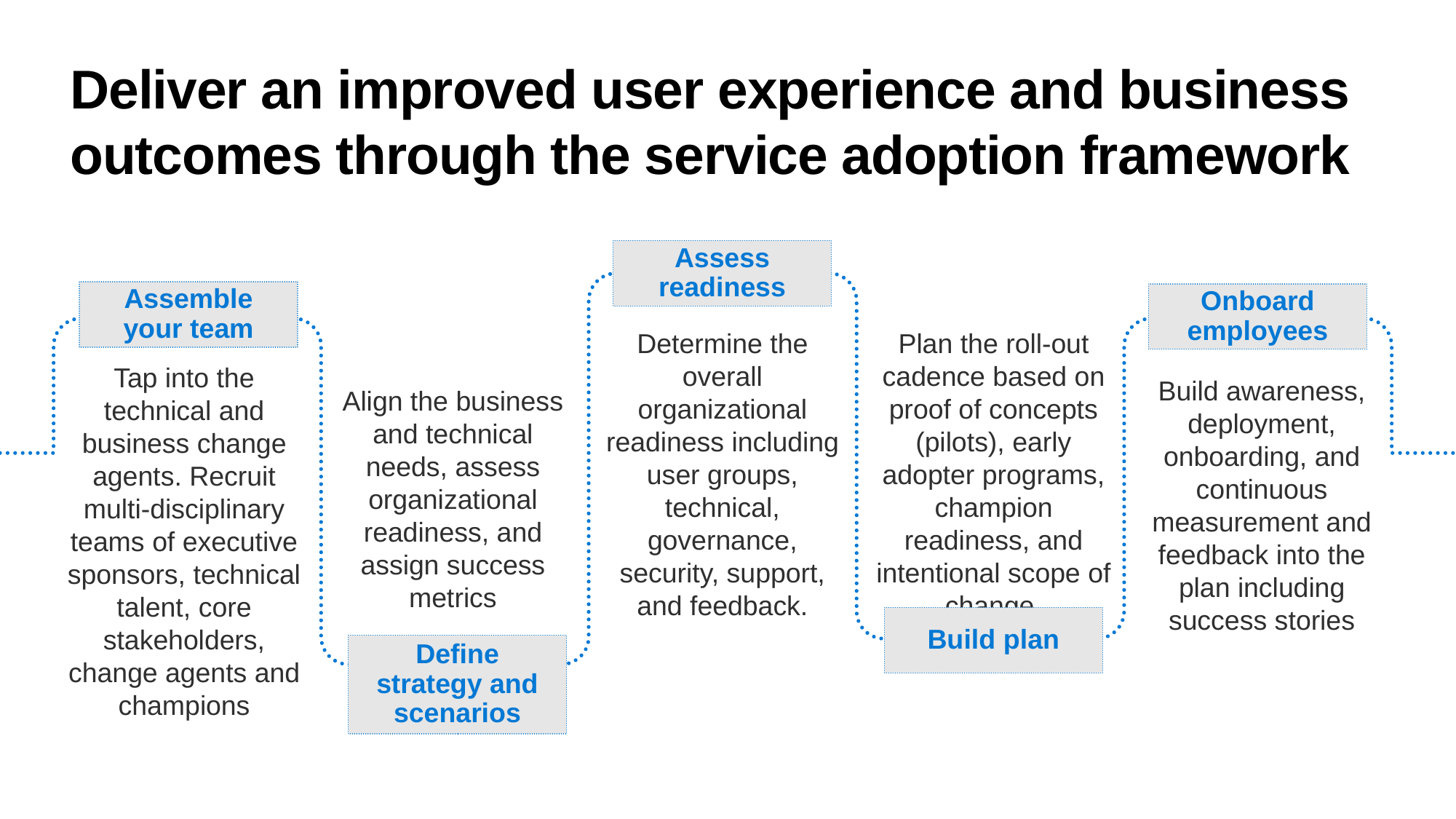

# Deliver an improved user experience and business outcomes through the service adoption framework
Assess readiness

Assemble your team
Onboard employees
Plan the roll-out cadence based on proof of concepts (pilots), early adopter programs, champion readiness, and intentional scope of change
Determine the overall organizational readiness including user groups, technical, governance, security, support, and feedback.
Tap into the technical and business change agents. Recruit multi-disciplinary teams of executive sponsors, technical talent, core stakeholders, change agents and champions
Build awareness, deployment, onboarding, and continuous measurement and feedback into the plan including success stories
Align the business and technical needs, assess organizational readiness, and assign success metrics
Build plan
Define strategy and scenarios